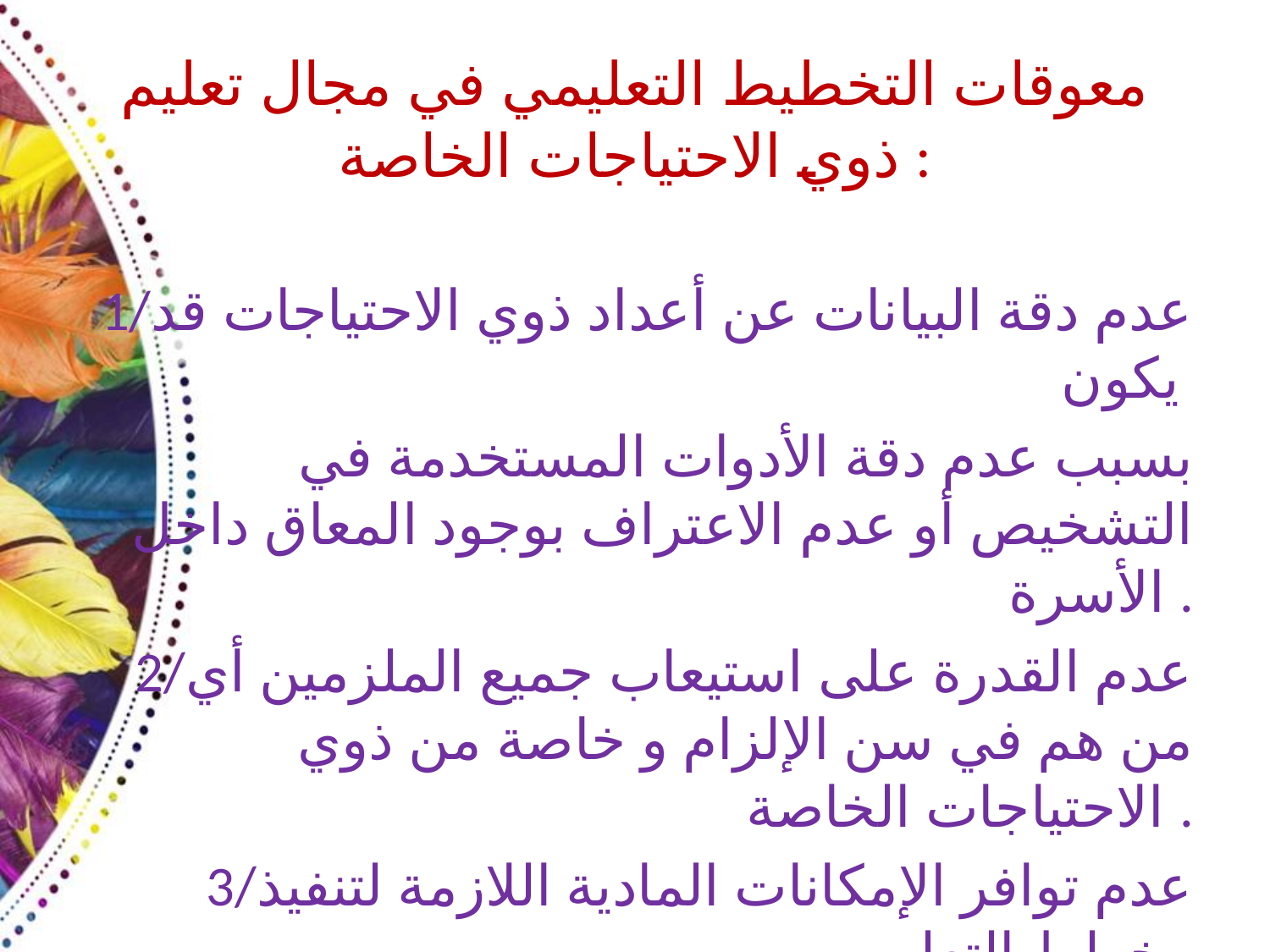

# معوقات التخطيط التعليمي في مجال تعليم ذوي الاحتياجات الخاصة :
1/عدم دقة البيانات عن أعداد ذوي الاحتياجات قد يكون
بسبب عدم دقة الأدوات المستخدمة في التشخيص أو عدم الاعتراف بوجود المعاق داخل الأسرة .
2/عدم القدرة على استيعاب جميع الملزمين أي من هم في سن الإلزام و خاصة من ذوي الاحتياجات الخاصة .
3/عدم توافر الإمكانات المادية اللازمة لتنفيذ خطط التعليم .